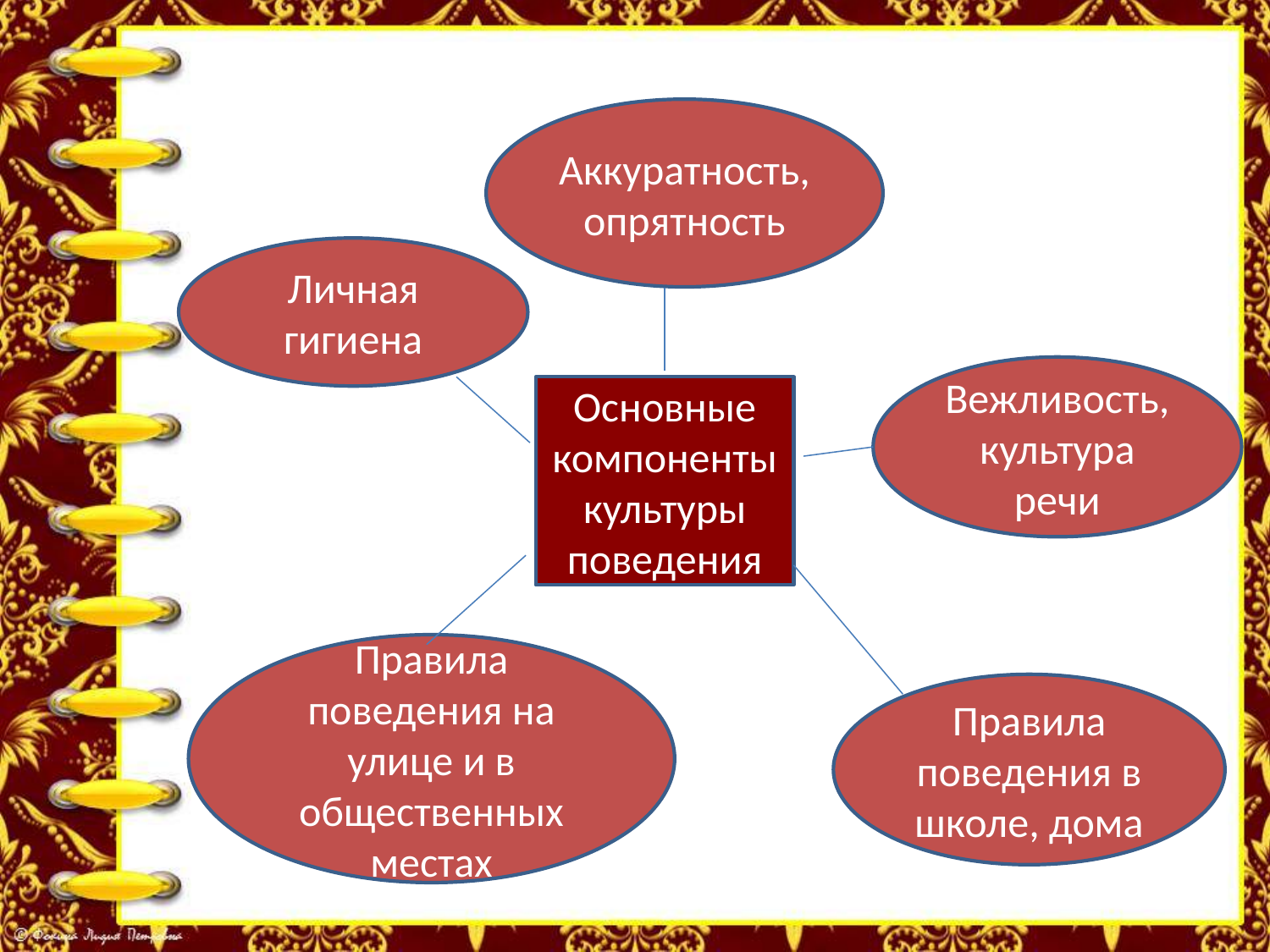

Аккуратность, опрятность
Личная гигиена
Вежливость, культура речи
Основные компоненты культуры поведения

Правила поведения на улице и в общественных местах
Правила поведения в школе, дома